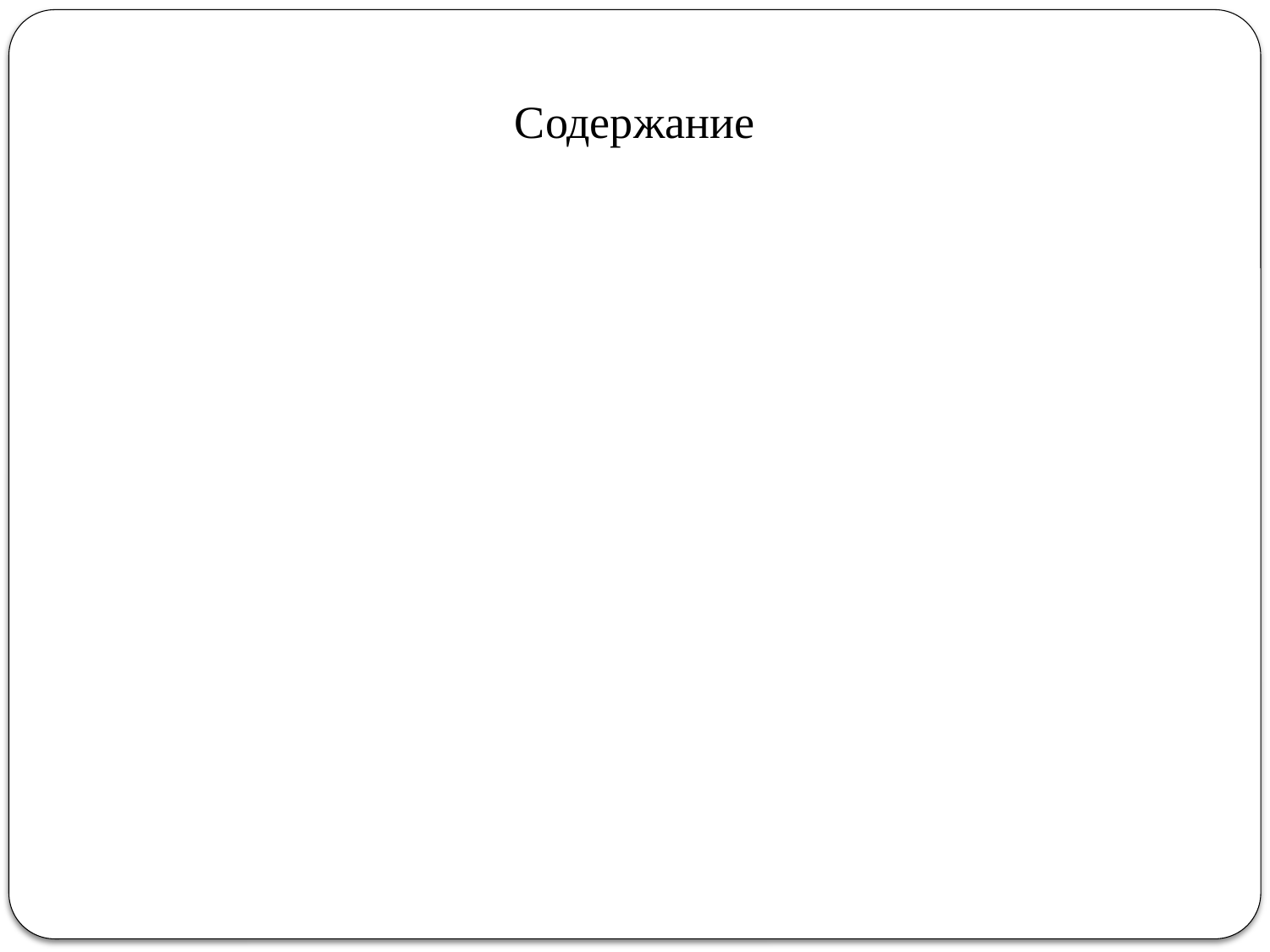

Содержание

Порядковый счет
Ориентация в пространстве
Ориентация во времени
Геометрические фигуры